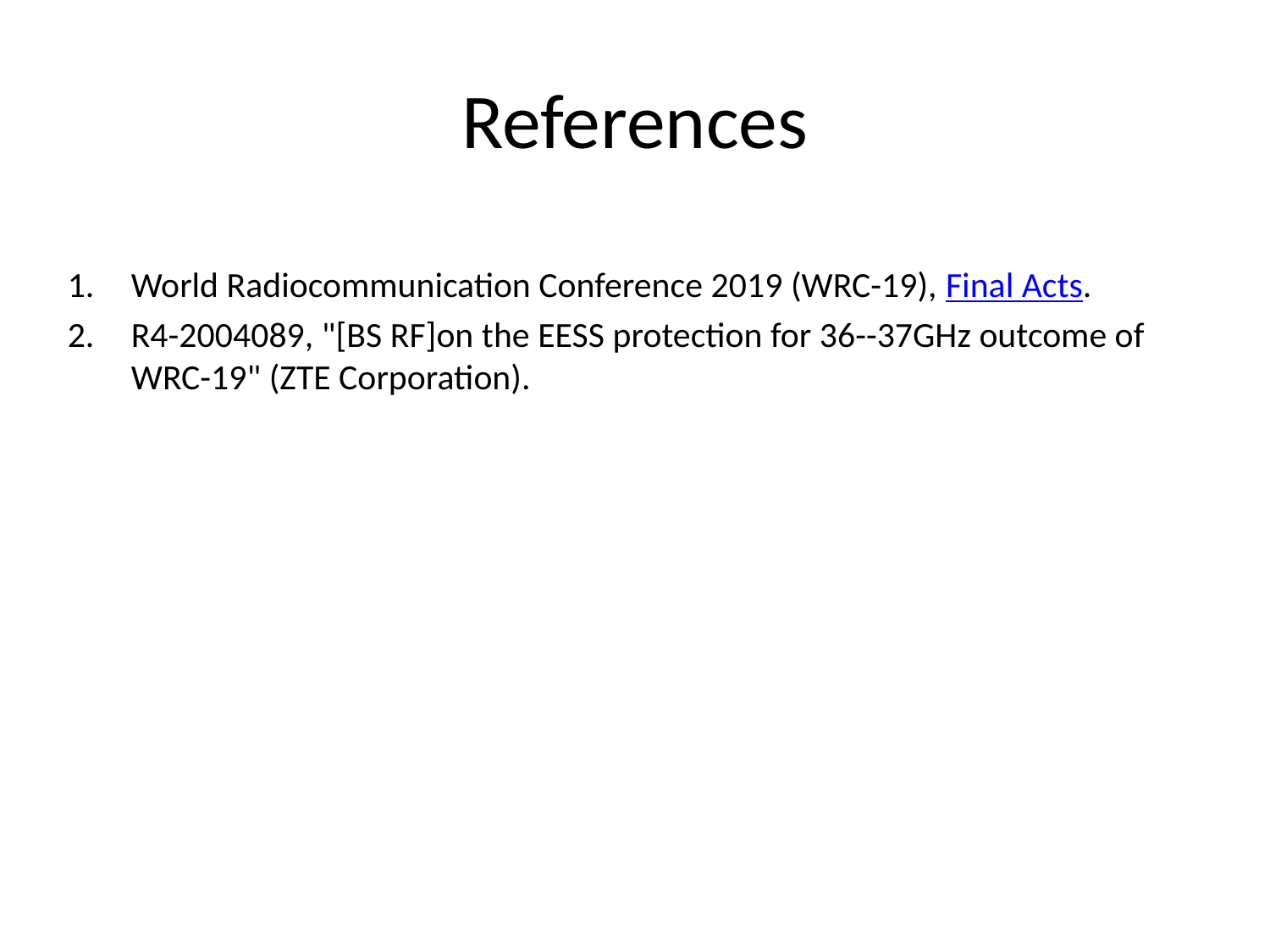

# References

World Radiocommunication Conference 2019 (WRC-19), Final Acts.
R4-2004089, "[BS RF]on the EESS protection for 36--37GHz outcome of WRC-19" (ZTE Corporation).